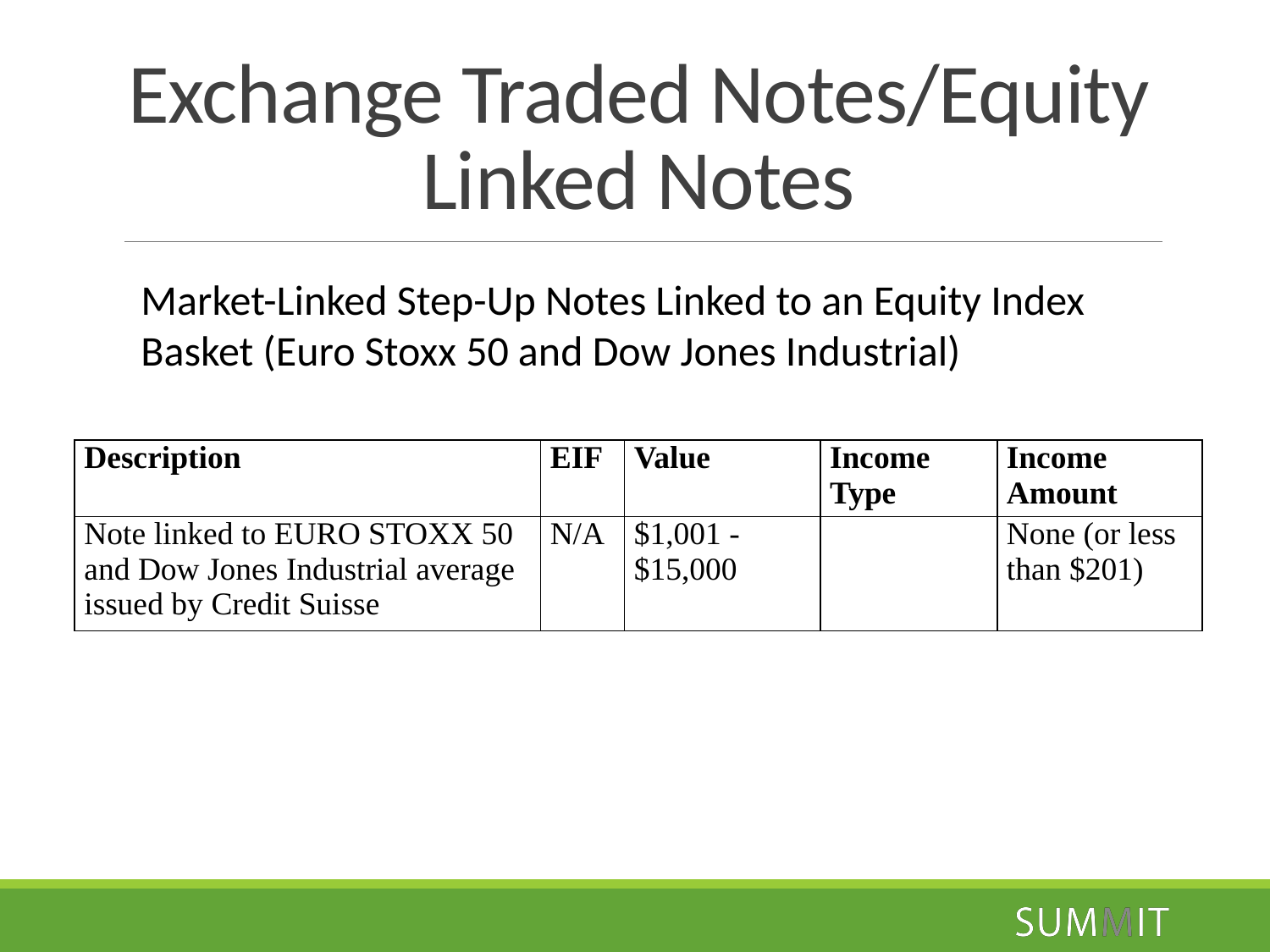

# Exchange Traded Notes/Equity Linked Notes

Market-Linked Step-Up Notes Linked to an Equity Index Basket (Euro Stoxx 50 and Dow Jones Industrial)
| Description | EIF | Value | Income Type | Income Amount |
| --- | --- | --- | --- | --- |
| Note linked to EURO STOXX 50 and Dow Jones Industrial average issued by Credit Suisse | N/A | $1,001 - $15,000 |  | None (or less than $201) |